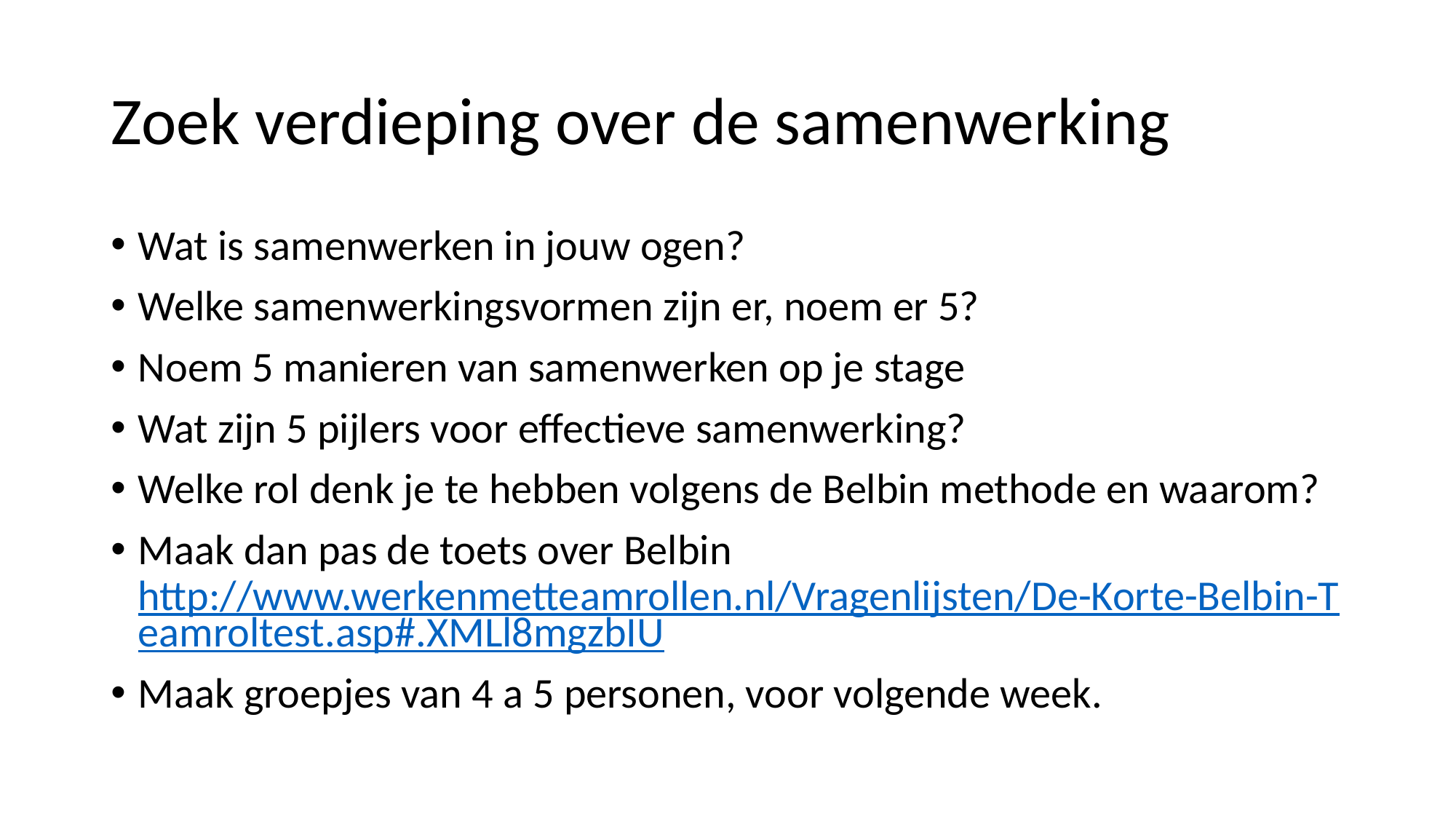

# Zoek verdieping over de samenwerking
Wat is samenwerken in jouw ogen?
Welke samenwerkingsvormen zijn er, noem er 5?
Noem 5 manieren van samenwerken op je stage
Wat zijn 5 pijlers voor effectieve samenwerking?
Welke rol denk je te hebben volgens de Belbin methode en waarom?
Maak dan pas de toets over Belbin
http://www.werkenmetteamrollen.nl/Vragenlijsten/De-Korte-Belbin-Teamroltest.asp#.XMLl8mgzbIU
Maak groepjes van 4 a 5 personen, voor volgende week.